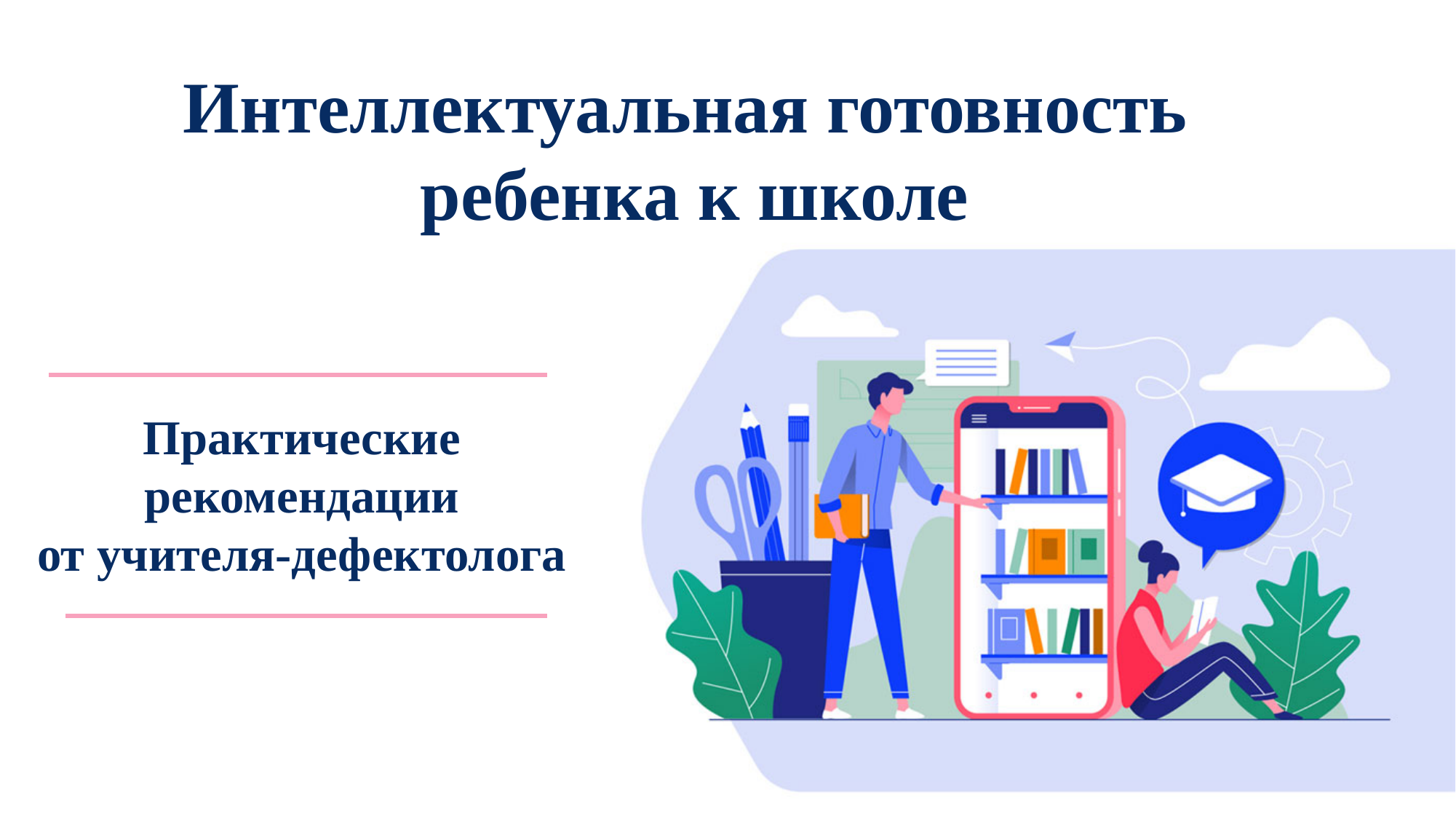

Интеллектуальная готовность
ребенка к школе

Практические рекомендации
от учителя-дефектолога